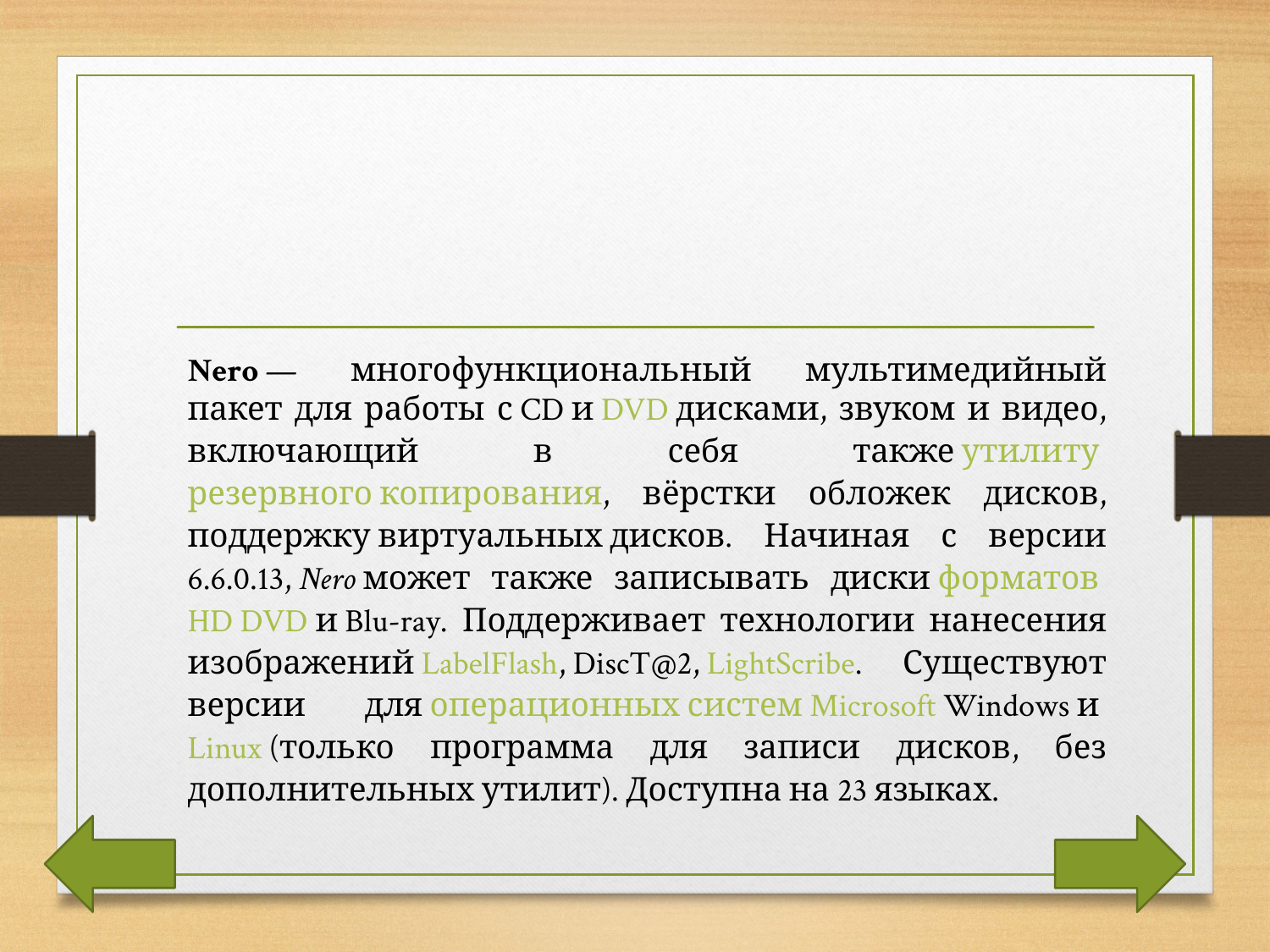

Nero — многофункциональный мультимедийный пакет для работы с CD и DVD дисками, звуком и видео, включающий в себя также утилиту резервного копирования, вёрстки обложек дисков, поддержку виртуальных дисков. Начиная с версии 6.6.0.13, Nero может также записывать диски форматов HD DVD и Blu-ray. Поддерживает технологии нанесения изображений LabelFlash, DiscT@2, LightScribe. Существуют версии для операционных систем Microsoft Windows и Linux (только программа для записи дисков, без дополнительных утилит). Доступна на 23 языках.